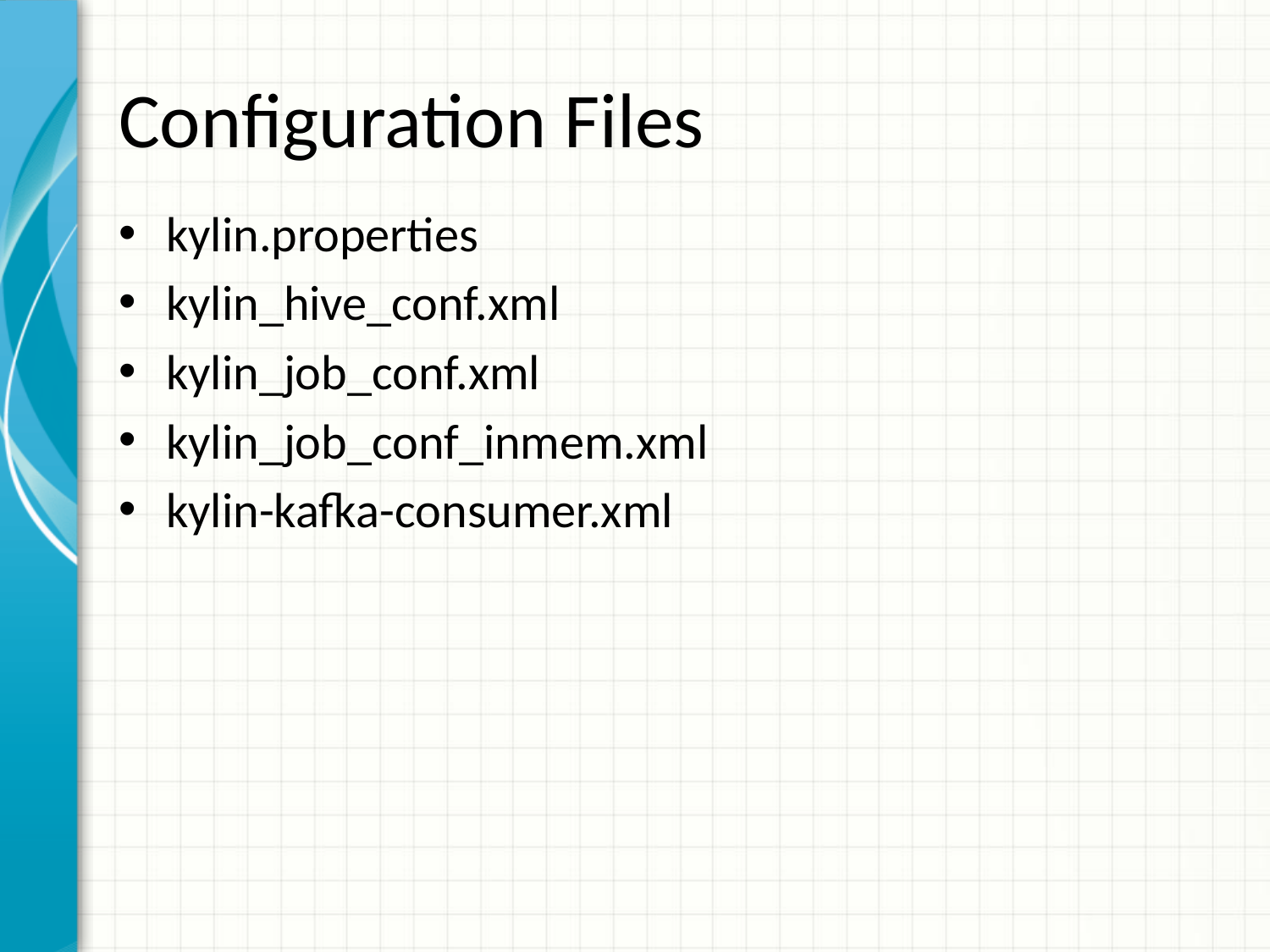

# Configuration Files
kylin.properties
kylin_hive_conf.xml
kylin_job_conf.xml
kylin_job_conf_inmem.xml
kylin-kafka-consumer.xml